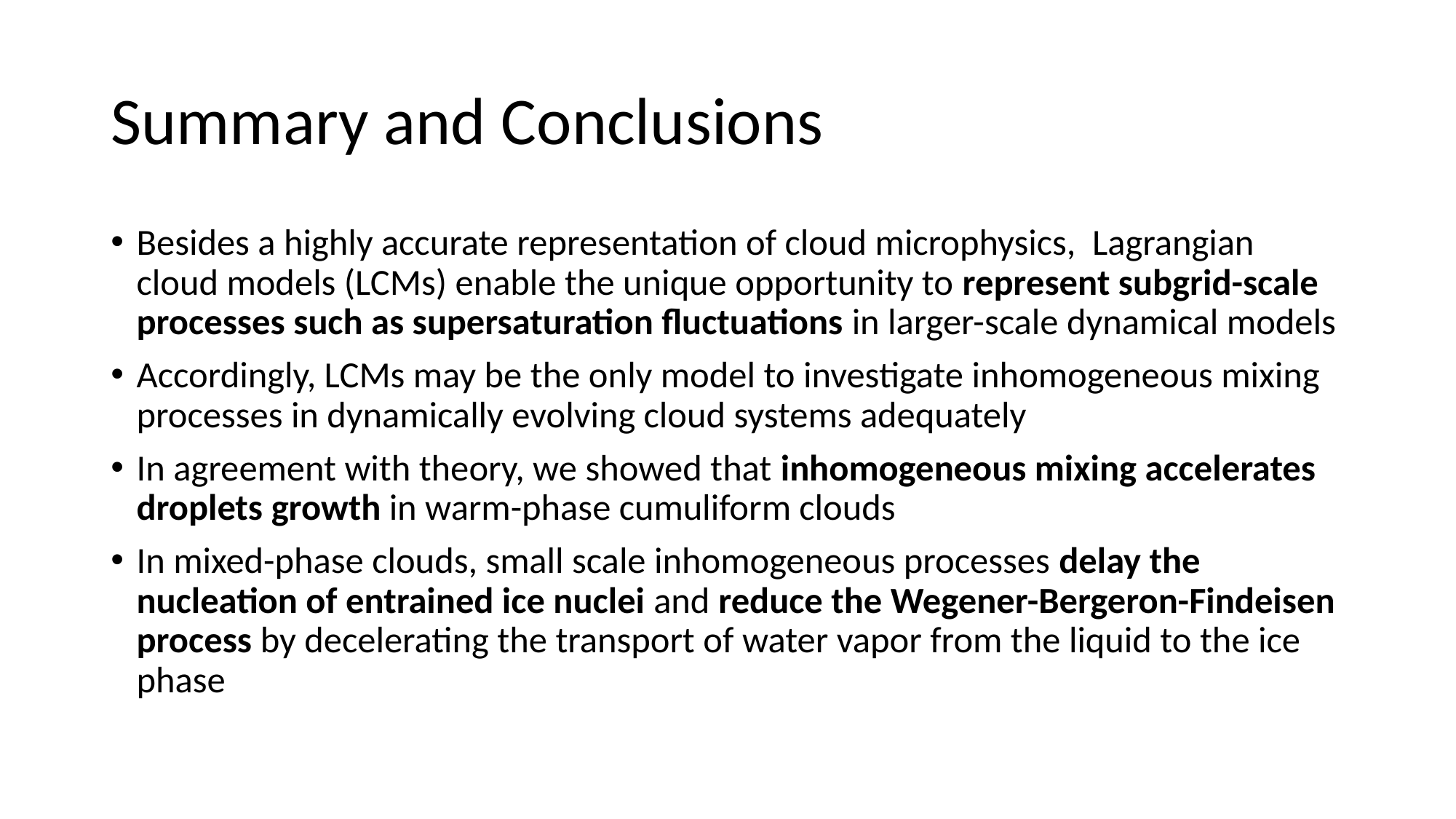

# Summary and Conclusions
Besides a highly accurate representation of cloud microphysics,  Lagrangian cloud models (LCMs) enable the unique opportunity to represent subgrid-scale processes such as supersaturation fluctuations in larger-scale dynamical models
Accordingly, LCMs may be the only model to investigate inhomogeneous mixing processes in dynamically evolving cloud systems adequately
In agreement with theory, we showed that inhomogeneous mixing accelerates droplets growth in warm-phase cumuliform clouds
In mixed-phase clouds, small scale inhomogeneous processes delay the nucleation of entrained ice nuclei and reduce the Wegener-Bergeron-Findeisen process by decelerating the transport of water vapor from the liquid to the ice phase